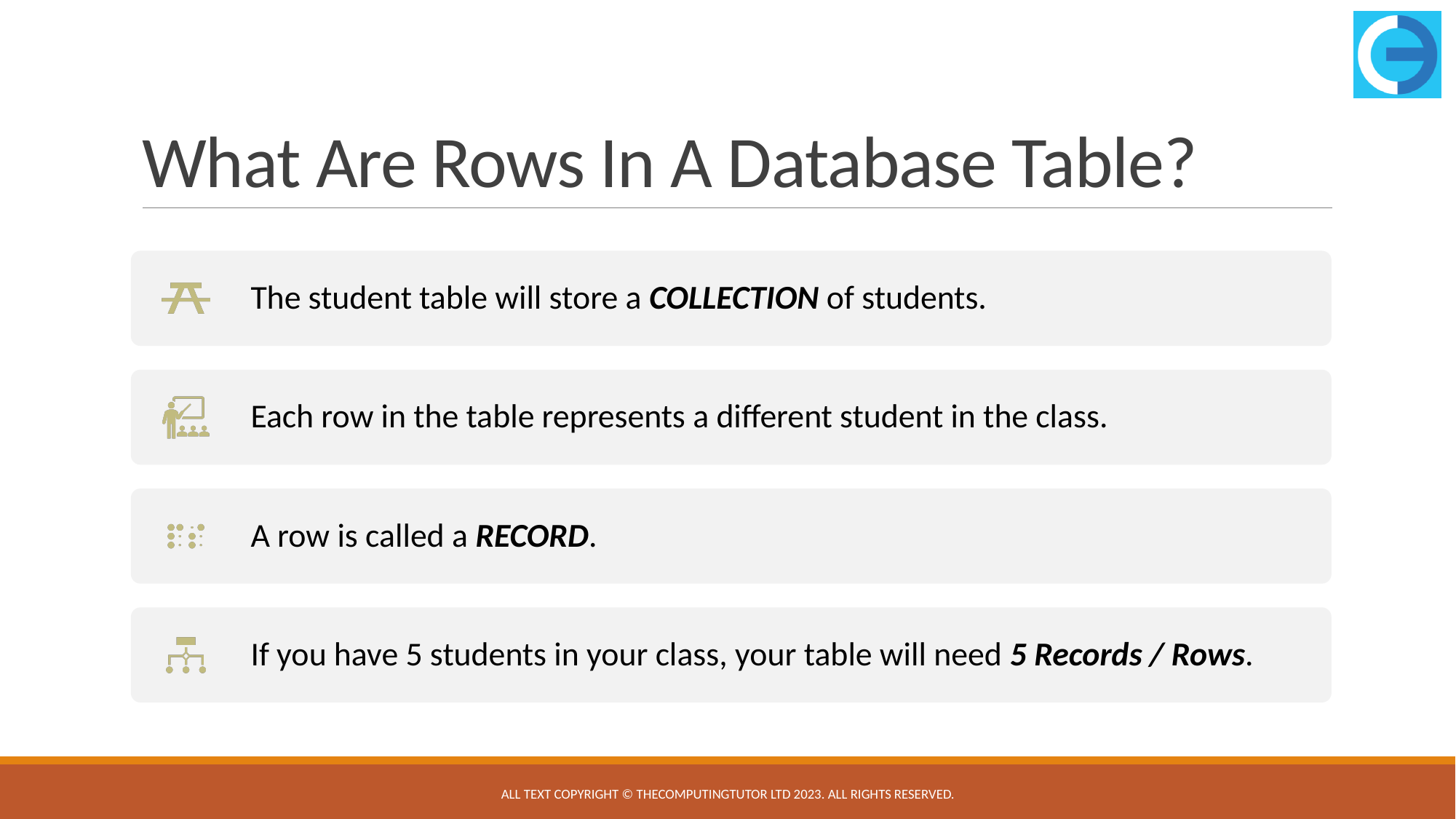

# What Are Rows In A Database Table?
The student table will store a COLLECTION of students.
Each row in the table represents a different student in the class.
A row is called a RECORD.
If you have 5 students in your class, your table will need 5 Records / Rows.
All text copyright © TheComputingTutor Ltd 2023. All rights Reserved.